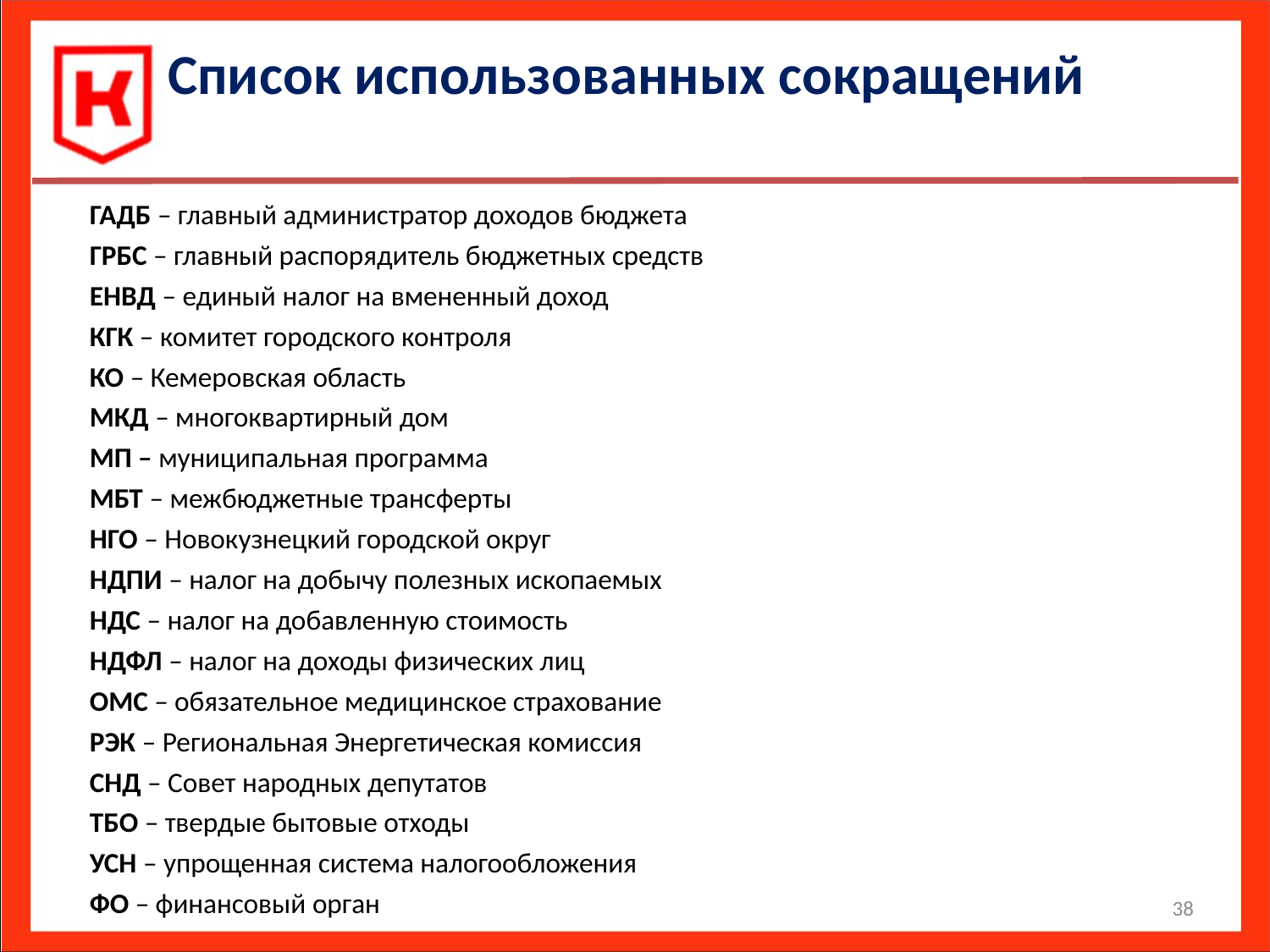

# Список использованных сокращений

ГАДБ – главный администратор доходов бюджета
ГРБС – главный распорядитель бюджетных средств
ЕНВД – единый налог на вмененный доход
КГК – комитет городского контроля
КО – Кемеровская область
МКД – многоквартирный дом
МП – муниципальная программа
МБТ – межбюджетные трансферты
НГО – Новокузнецкий городской округ
НДПИ – налог на добычу полезных ископаемых
НДС – налог на добавленную стоимость
НДФЛ – налог на доходы физических лиц
ОМС – обязательное медицинское страхование
РЭК – Региональная Энергетическая комиссия
СНД – Совет народных депутатов
ТБО – твердые бытовые отходы
УСН – упрощенная система налогообложения
ФО – финансовый орган

38